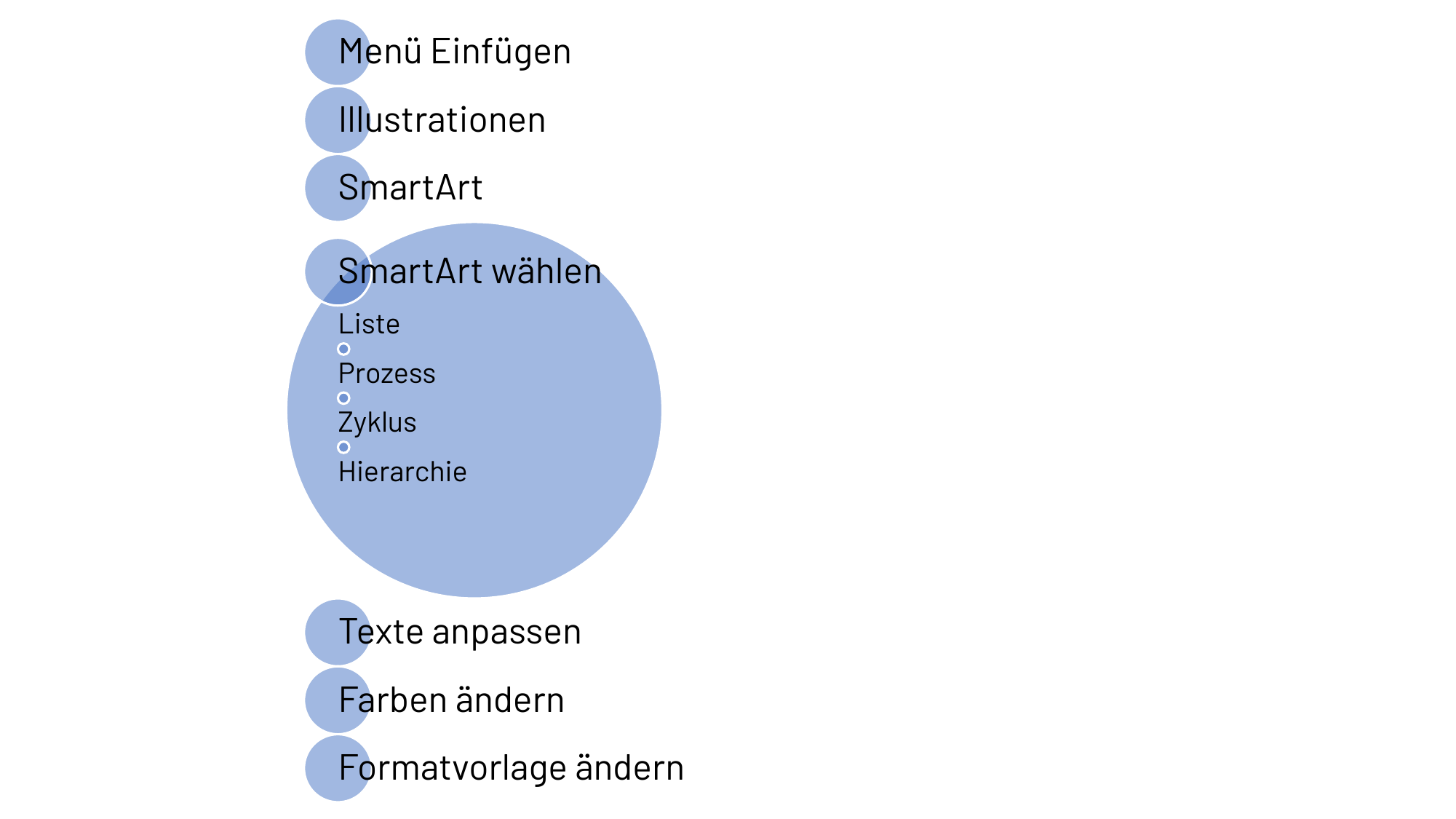

Menü Einfügen
Illustrationen
SmartArt
SmartArt wählen
Liste
Prozess
Zyklus
Hierarchie
Texte anpassen
Farben ändern
Formatvorlage ändern